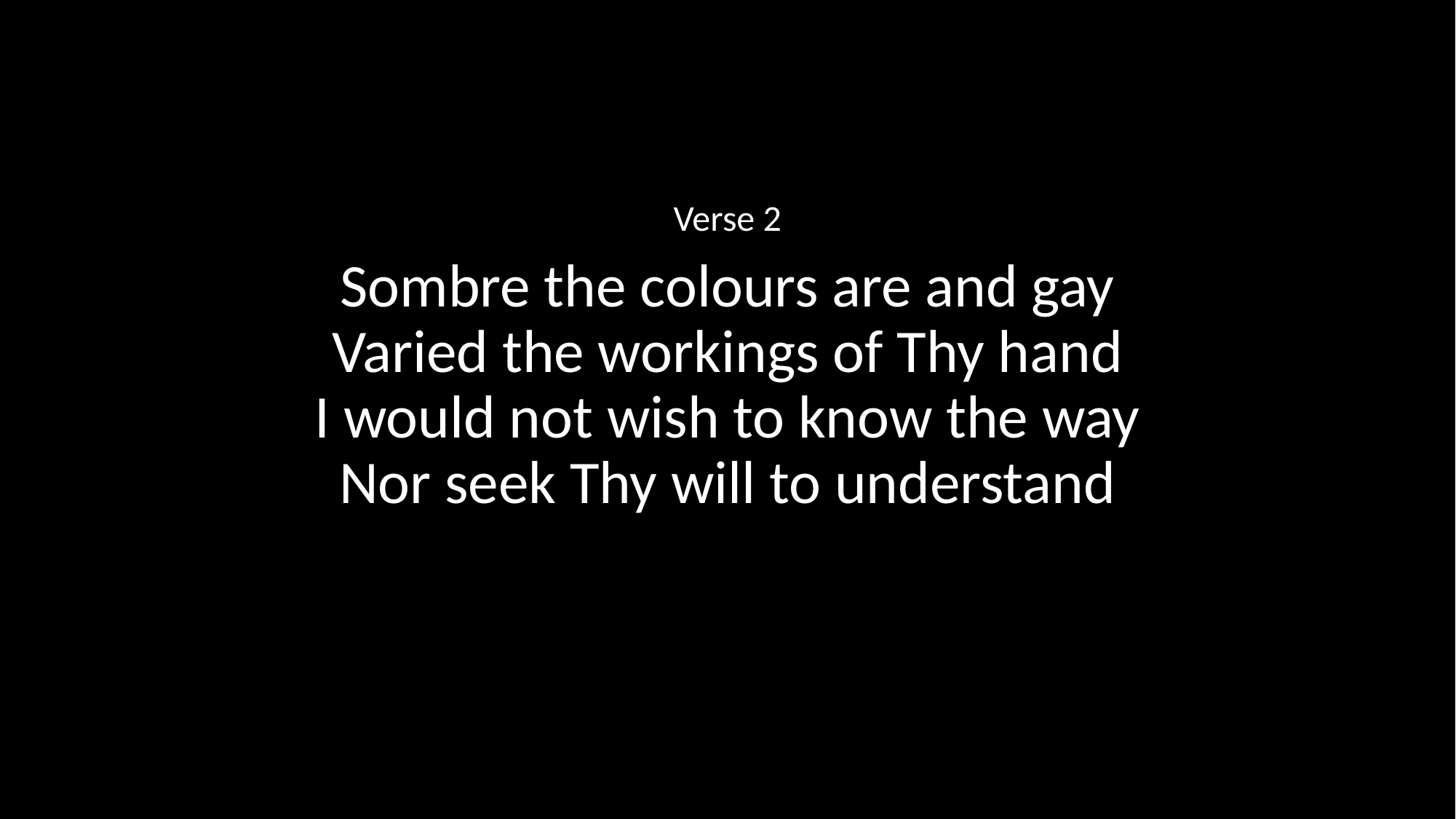

Verse 2
Sombre the colours are and gay
Varied the workings of Thy hand
I would not wish to know the way
Nor seek Thy will to understand